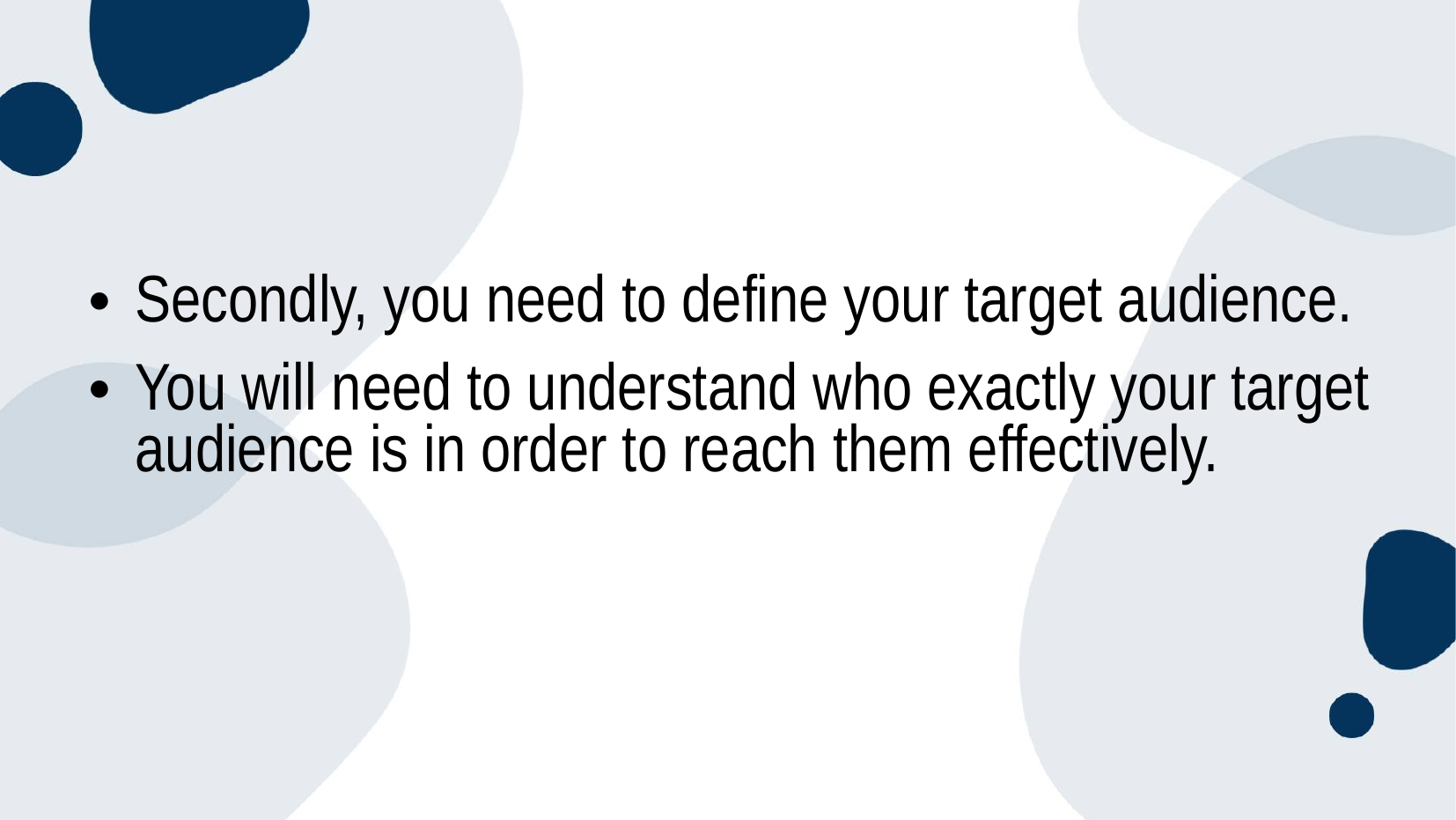

Secondly, you need to define your target audience.
You will need to understand who exactly your target audience is in order to reach them effectively.